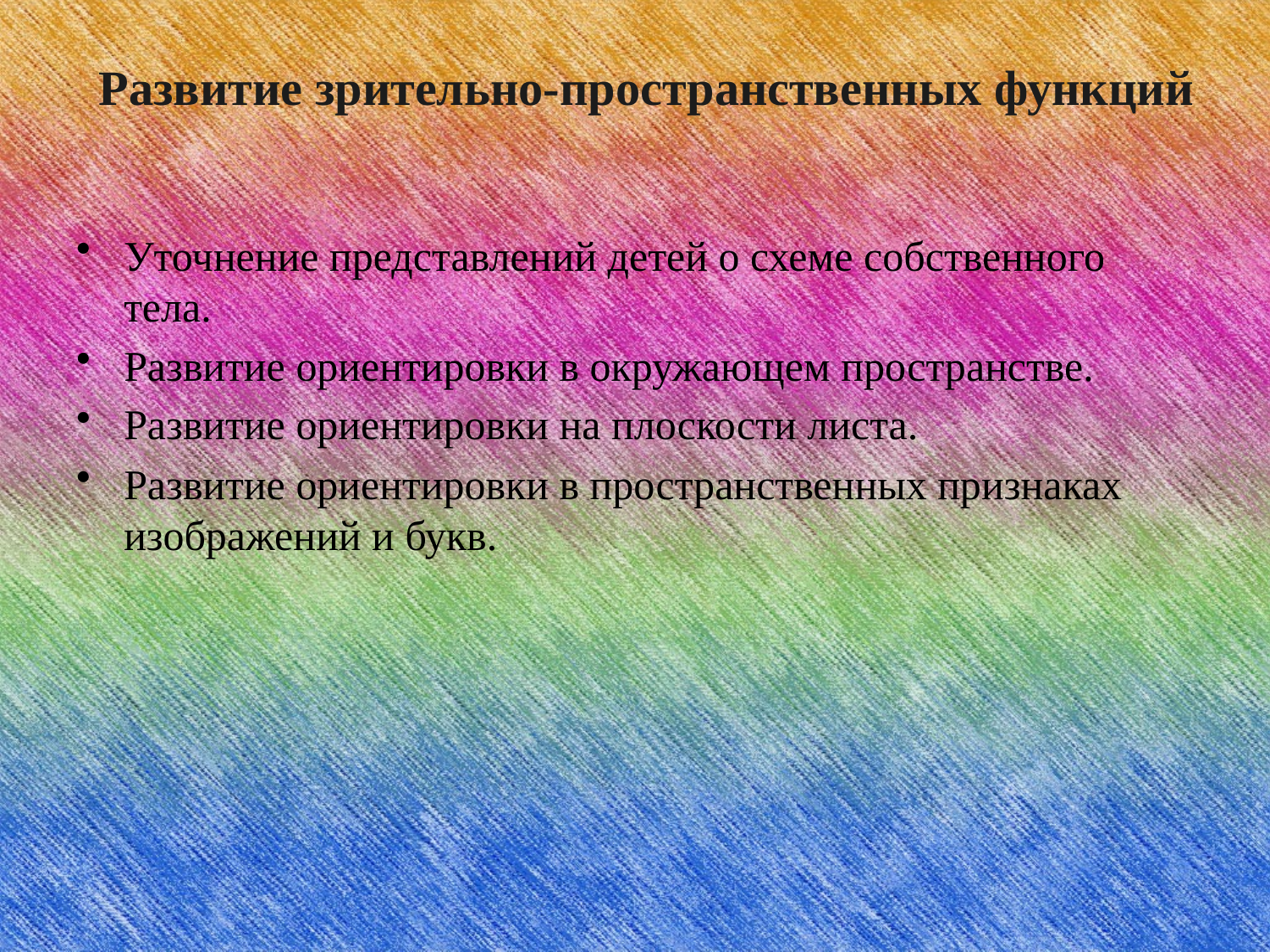

# Развитие зрительно-пространственных функций
Уточнение представлений детей о схеме собственного тела.
Развитие ориентировки в окружающем пространстве.
Развитие ориентировки на плоскости листа.
Развитие ориентировки в пространственных признаках изображений и букв.